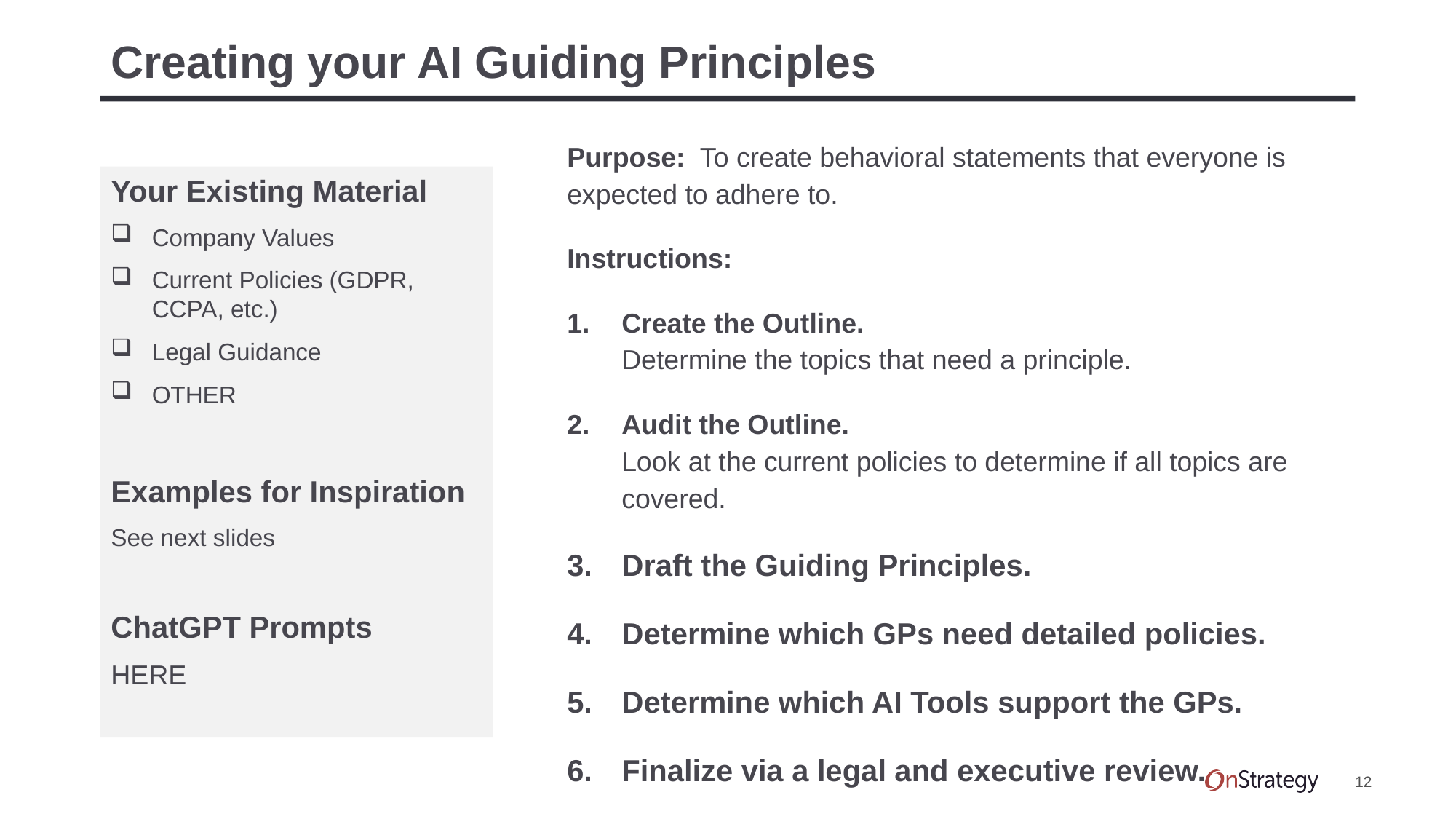

# Creating your AI Guiding Principles
Purpose:  To create behavioral statements that everyone is expected to adhere to.
Instructions:
Create the Outline.
Determine the topics that need a principle.
Audit the Outline.
Look at the current policies to determine if all topics are covered.
Draft the Guiding Principles.
Determine which GPs need detailed policies.
Determine which AI Tools support the GPs.
Finalize via a legal and executive review.
Your Existing Material
Company Values
Current Policies (GDPR, CCPA, etc.)
Legal Guidance
OTHER

Examples for Inspiration
See next slides

ChatGPT Prompts
HERE
12